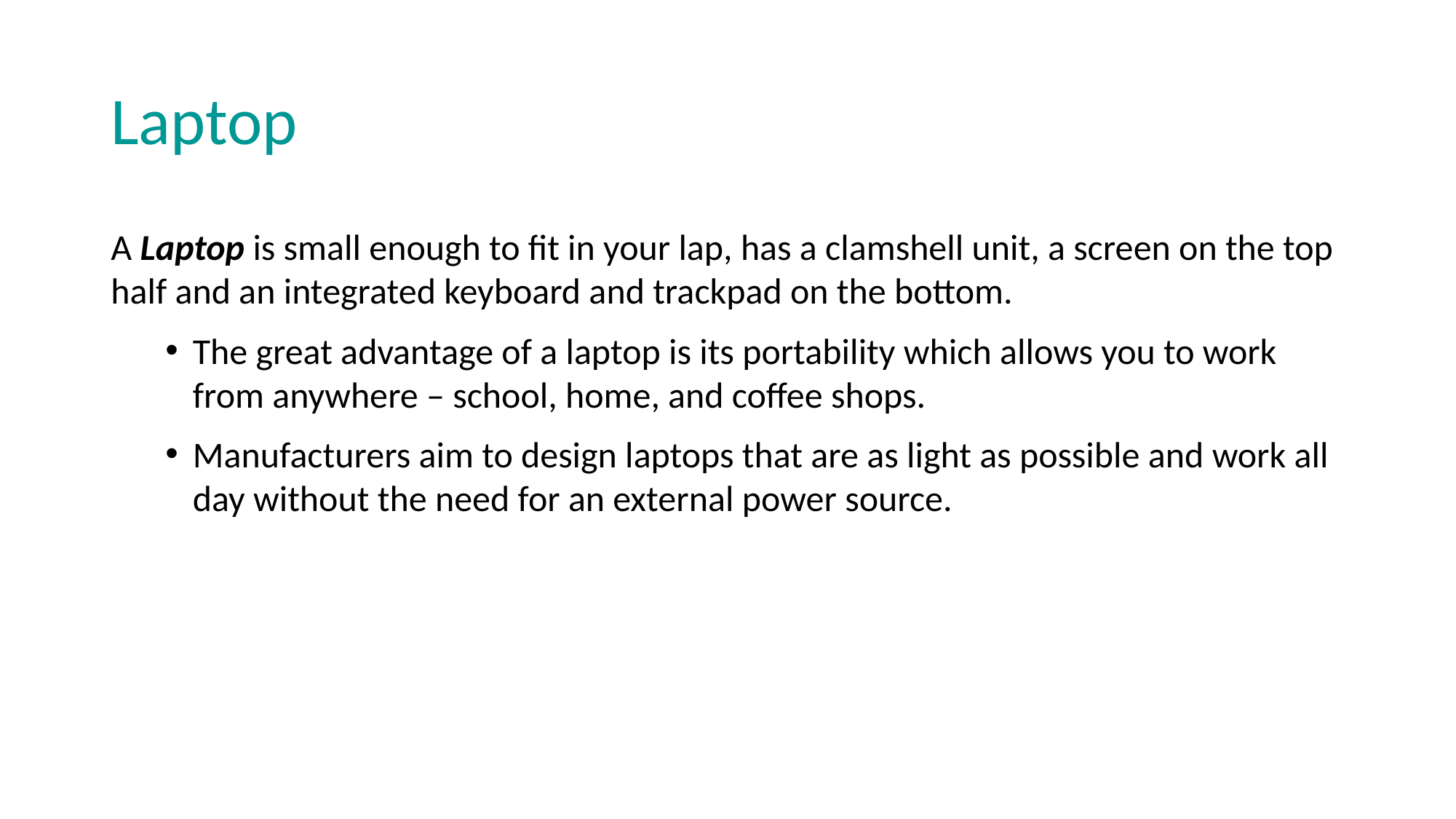

# Laptop
A Laptop is small enough to fit in your lap, has a clamshell unit, a screen on the top half and an integrated keyboard and trackpad on the bottom.
The great advantage of a laptop is its portability which allows you to work from anywhere – school, home, and coffee shops.
Manufacturers aim to design laptops that are as light as possible and work all day without the need for an external power source.